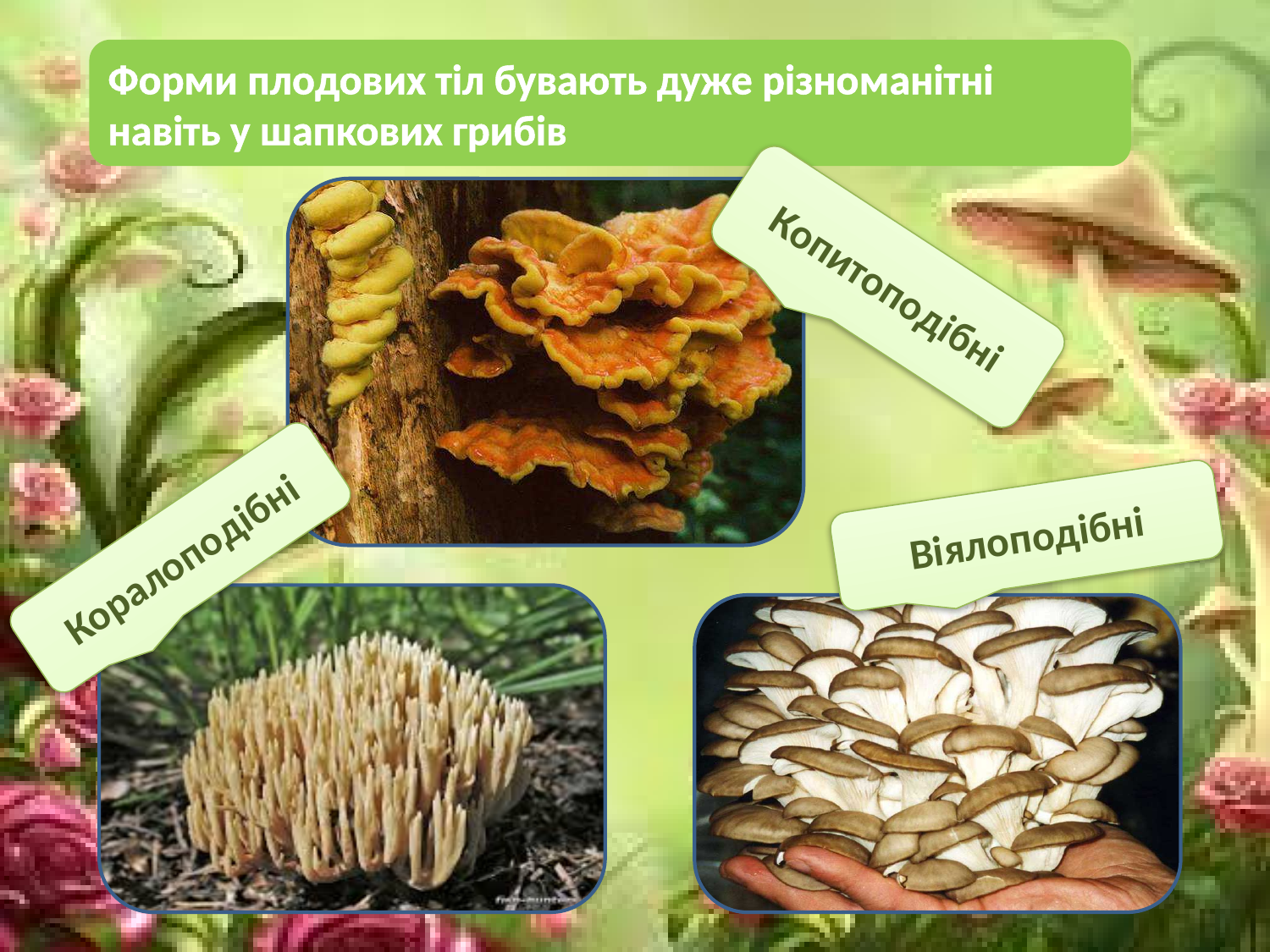

Форми плодових тіл бувають дуже різноманітні  навіть у шапкових грибів

Копитоподібні
Віялоподібні
Коралоподібні